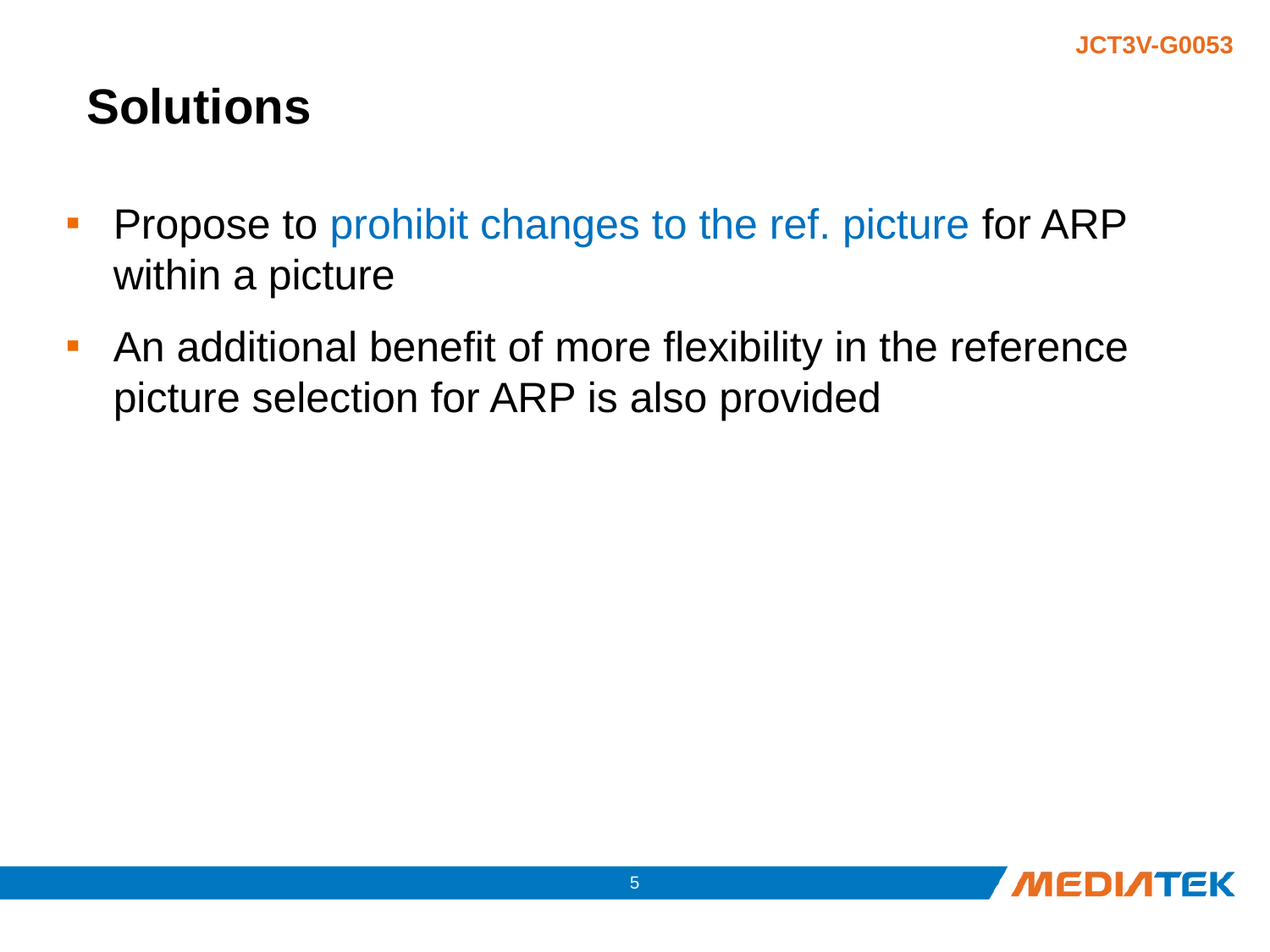

# Solutions
Propose to prohibit changes to the ref. picture for ARP within a picture
An additional benefit of more flexibility in the reference picture selection for ARP is also provided

5